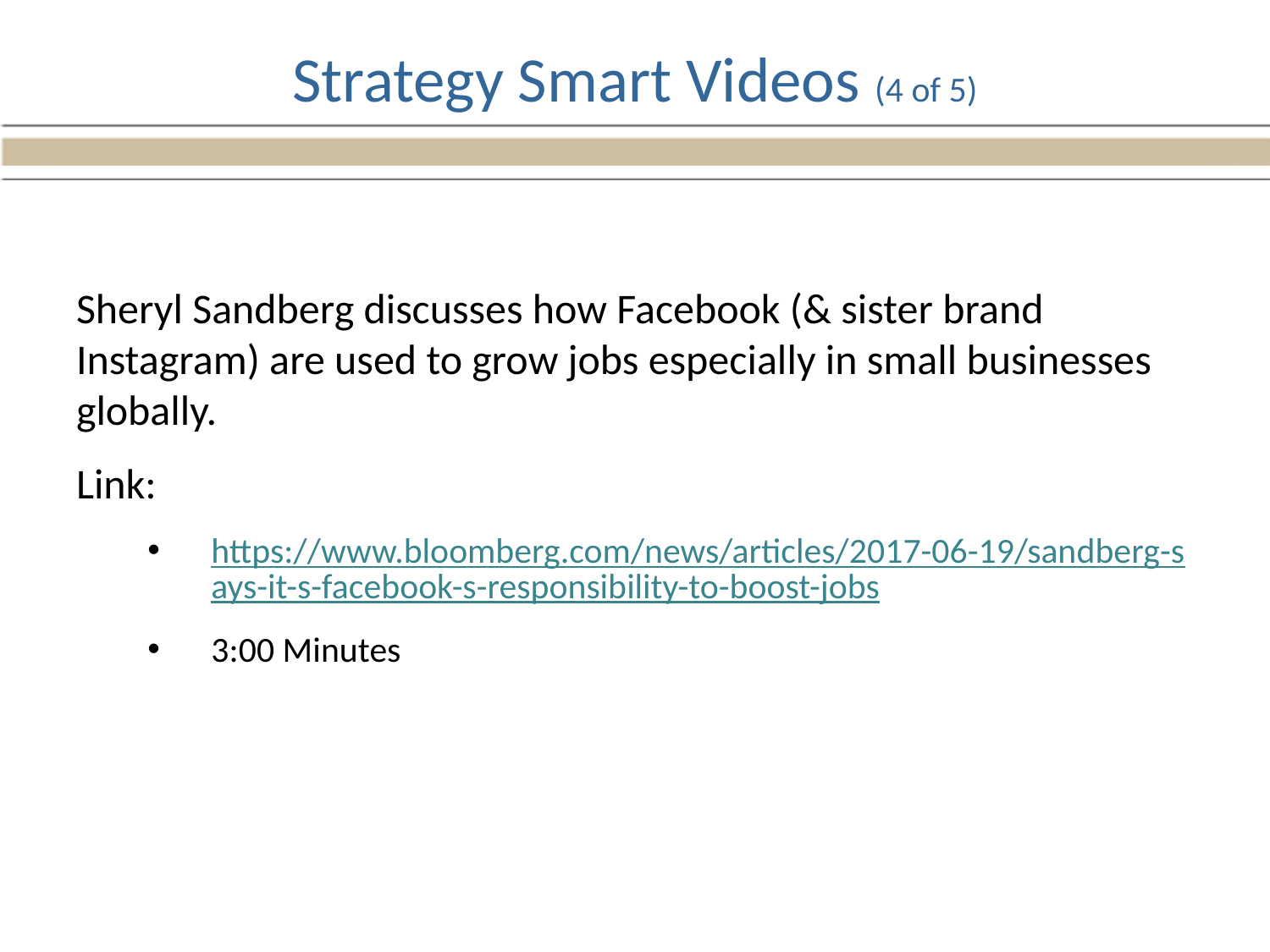

# Strategy Smart Videos (4 of 5)
Sheryl Sandberg discusses how Facebook (& sister brand Instagram) are used to grow jobs especially in small businesses globally.
Link:
https://www.bloomberg.com/news/articles/2017-06-19/sandberg-says-it-s-facebook-s-responsibility-to-boost-jobs
3:00 Minutes